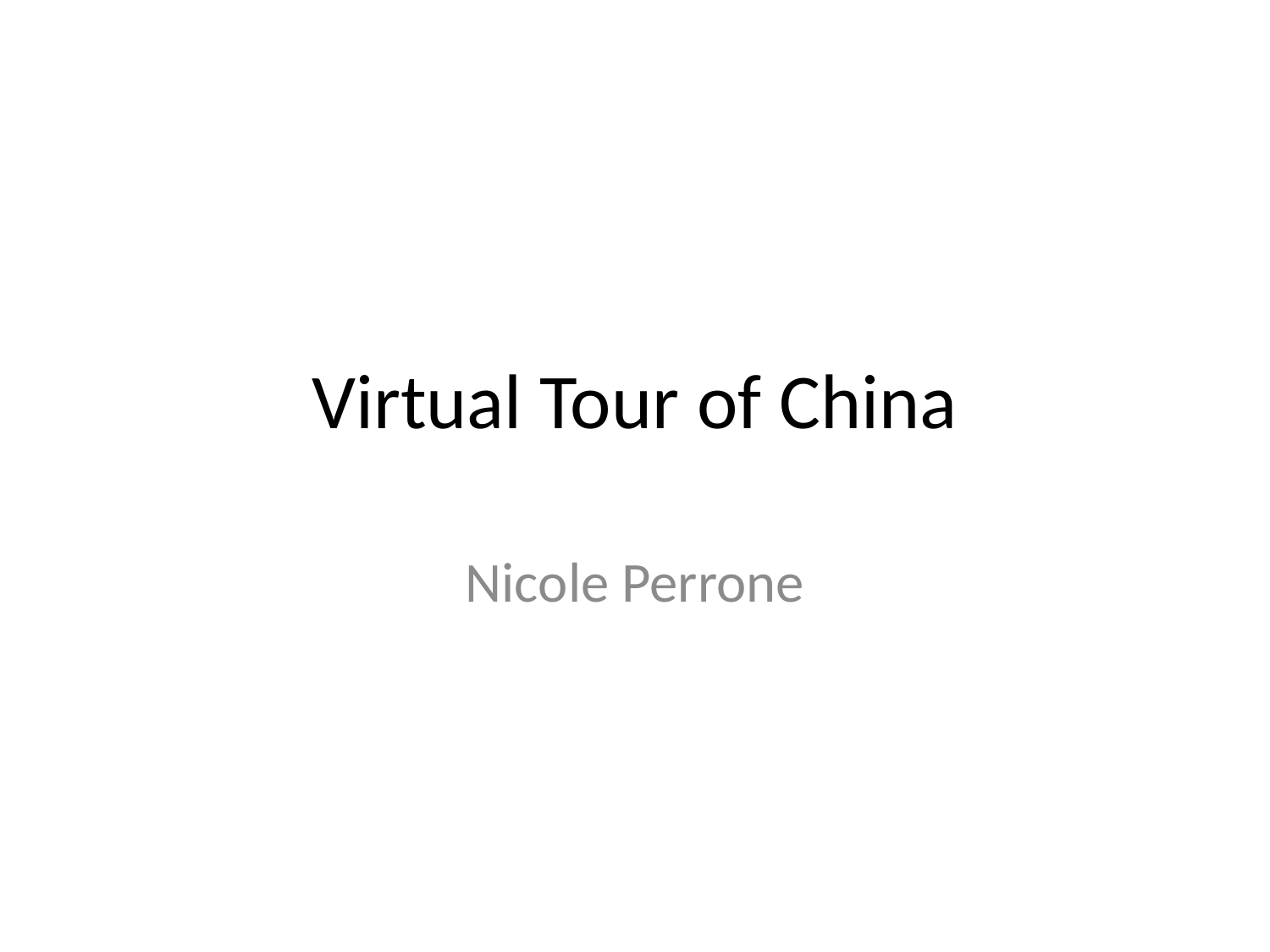

# Virtual Tour of China
Nicole Perrone